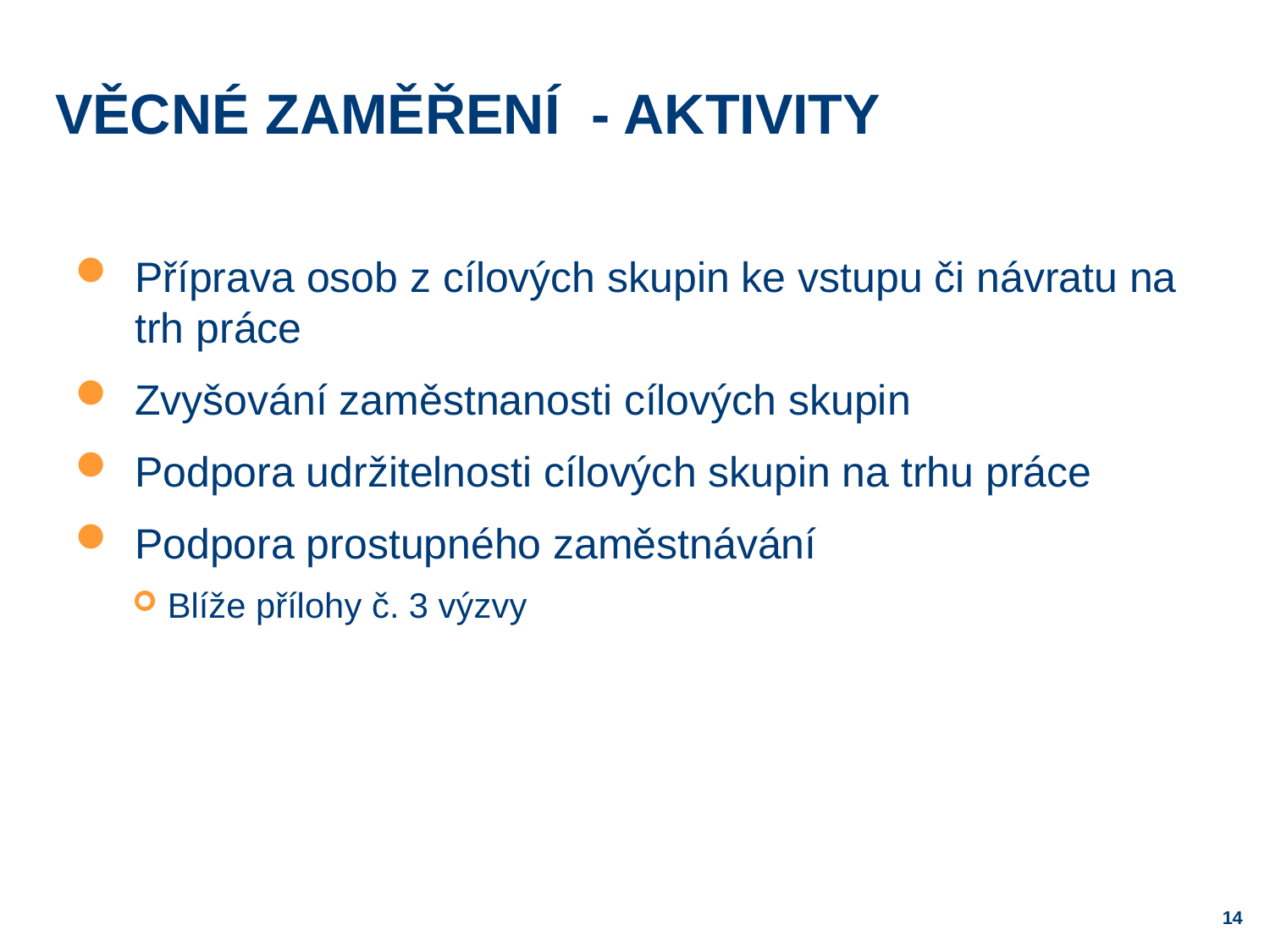

# Věcné zaměření  - Aktivity
Příprava osob z cílových skupin ke vstupu či návratu na trh práce
Zvyšování zaměstnanosti cílových skupin
Podpora udržitelnosti cílových skupin na trhu práce
Podpora prostupného zaměstnávání
Blíže přílohy č. 3 výzvy

14